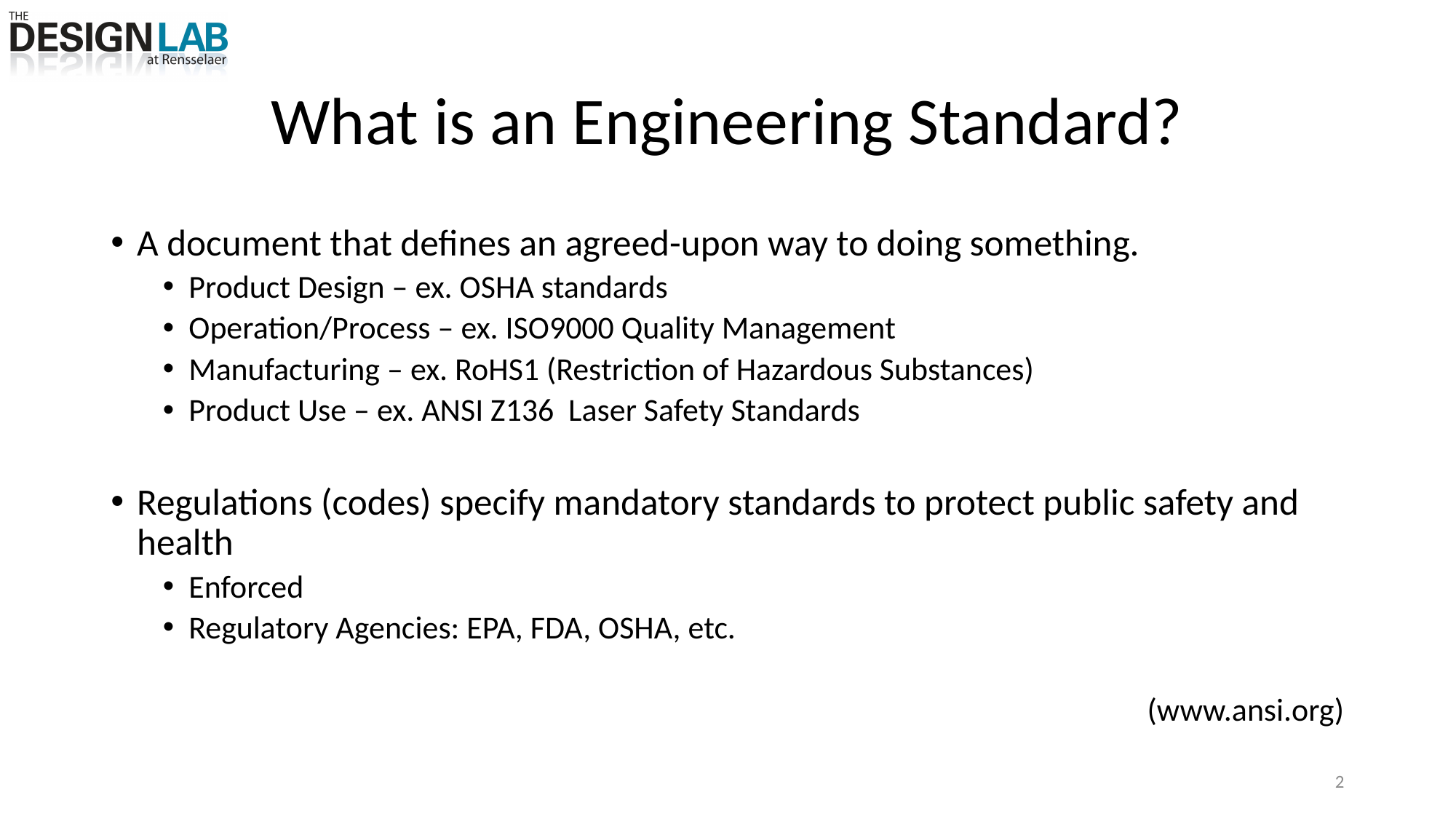

# What is an Engineering Standard?
A document that defines an agreed-upon way to doing something.
Product Design – ex. OSHA standards
Operation/Process – ex. ISO9000 Quality Management
Manufacturing – ex. RoHS1 (Restriction of Hazardous Substances)
Product Use – ex. ANSI Z136  Laser Safety Standards

Regulations (codes) specify mandatory standards to protect public safety and health
Enforced
Regulatory Agencies: EPA, FDA, OSHA, etc.

(www.ansi.org)
2